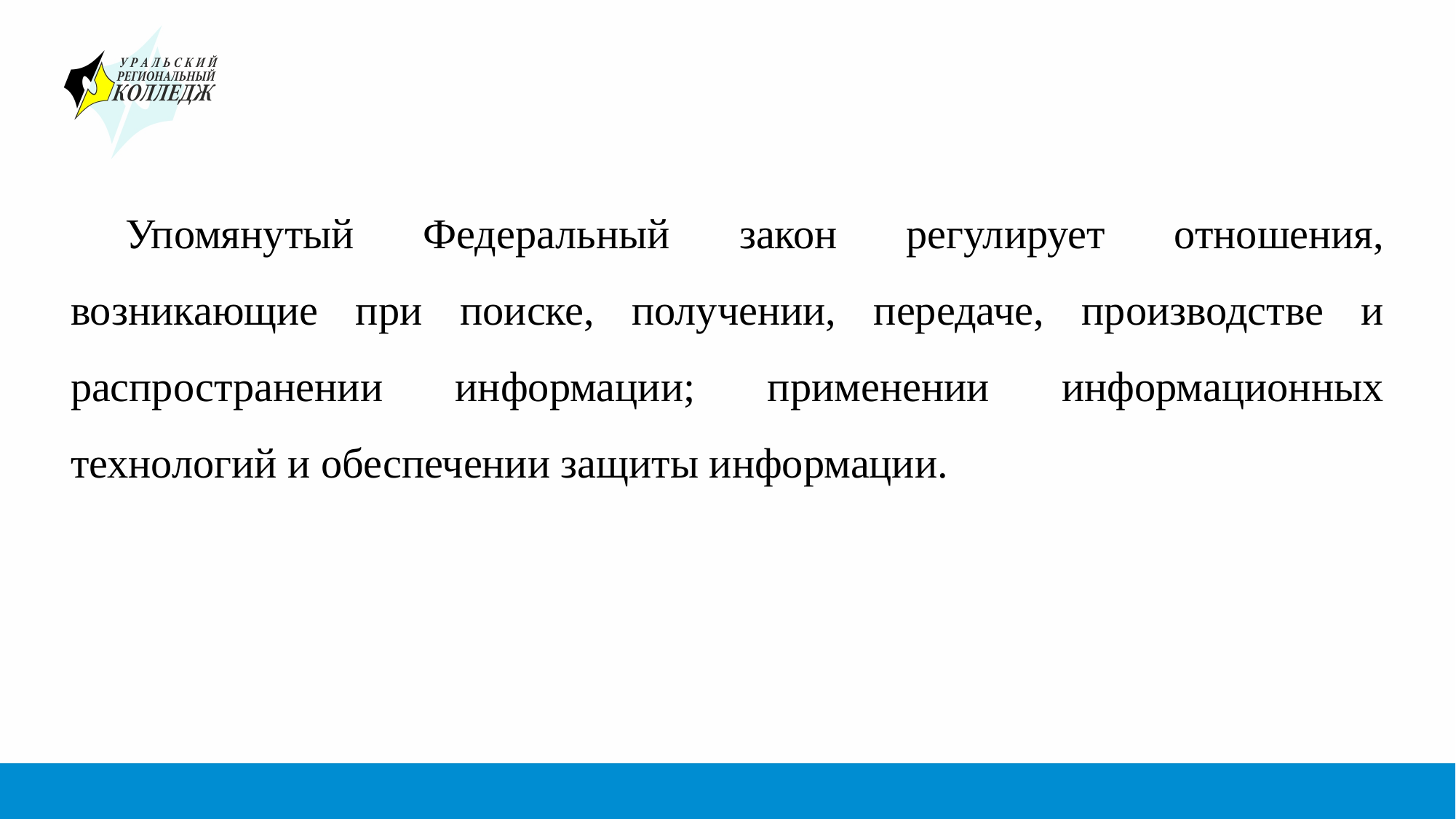

#
Упомянутый Федеральный закон регулирует отношения, возникающие при поиске, получении, передаче, производстве и распространении информации; применении информационных технологий и обеспечении защиты информации.